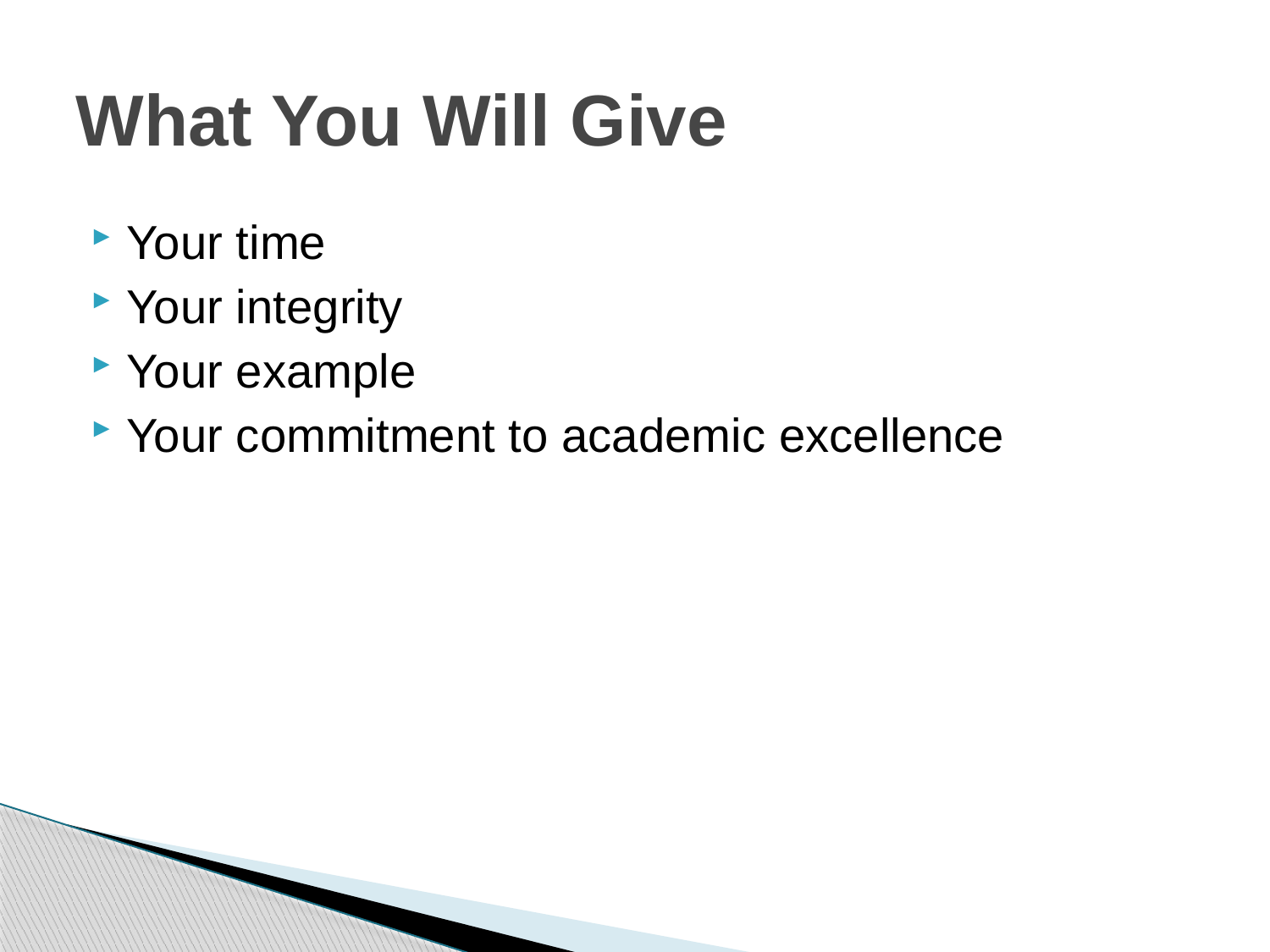

# What You Will Give
Your time
Your integrity
Your example
Your commitment to academic excellence